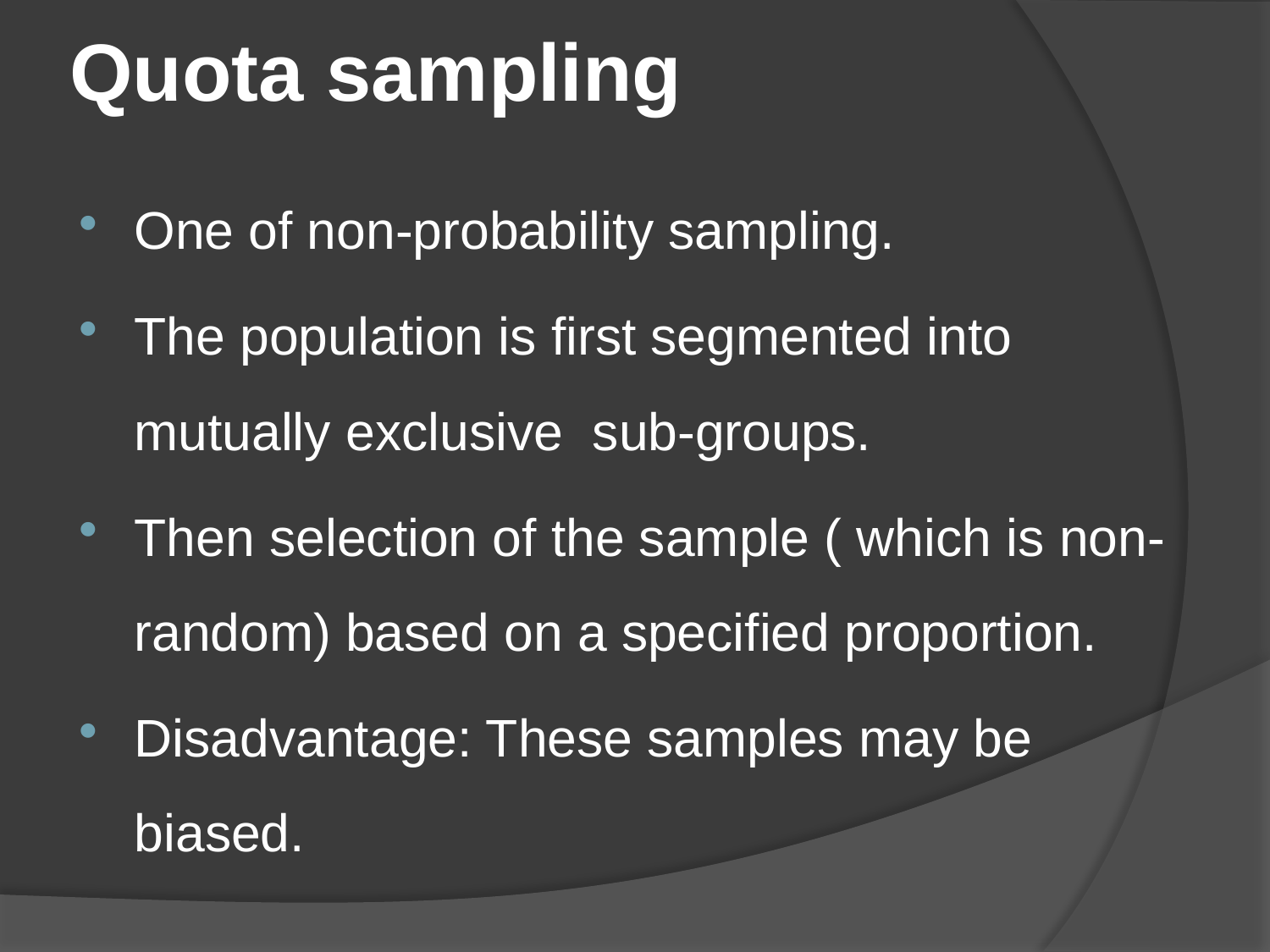

# Quota sampling
One of non-probability sampling.
The population is first segmented into mutually exclusive  sub-groups.
Then selection of the sample ( which is non- random) based on a specified proportion.
Disadvantage: These samples may be biased.